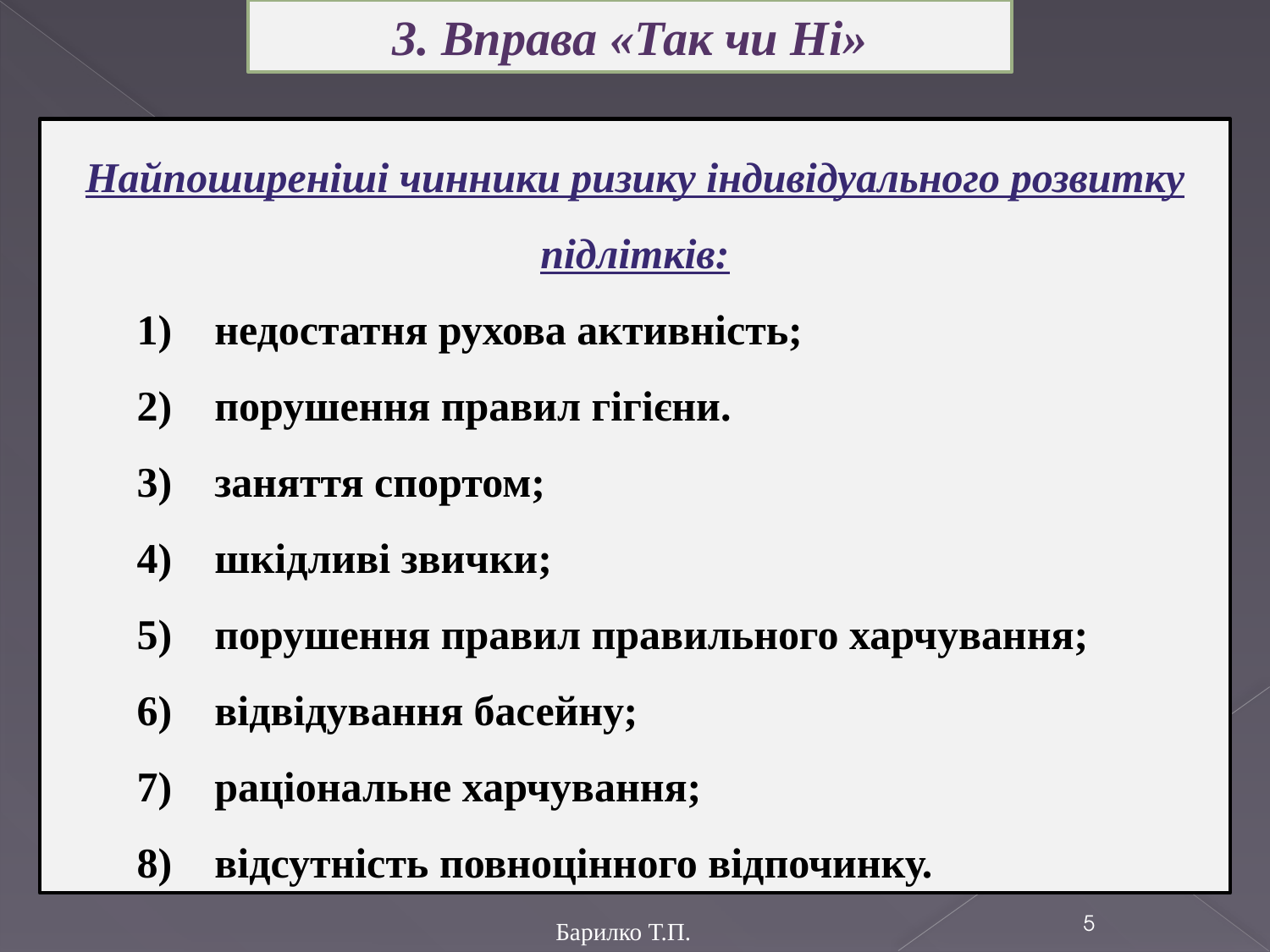

3. Вправа «Так чи Ні»
Найпоширеніші чинники ризику індивідуального розвитку підлітків:
        1)    недостатня рухова активність;
        2)    порушення правил гігієни.
        3)    заняття спортом;
        4)    шкідливі звички;
        5)    порушення правил правильного харчування;
        6)    відвідування басейну;
        7)    раціональне харчування;
        8)    відсутність повноцінного відпочинку.
5
Барилко Т.П.